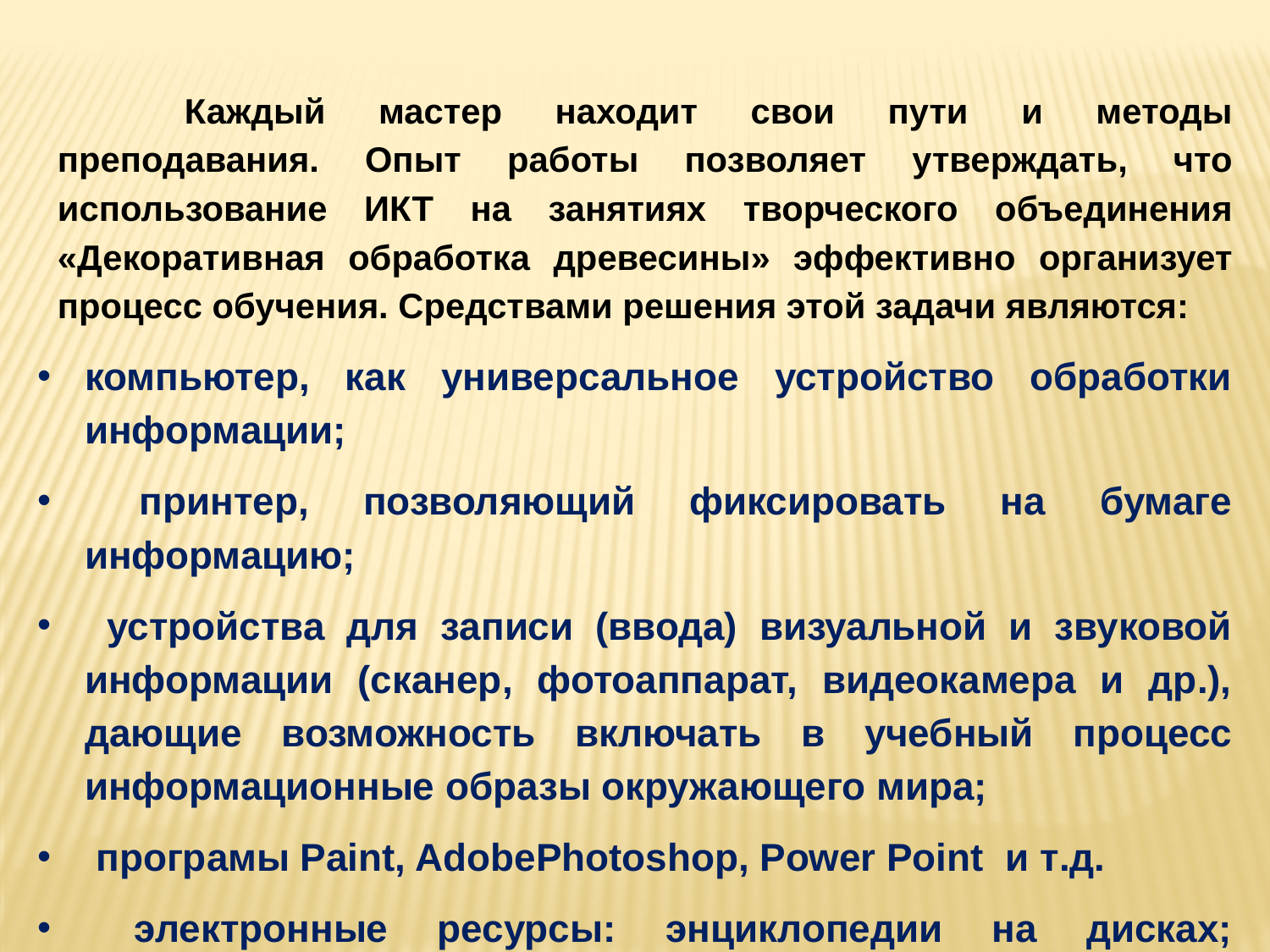

Каждый мастер находит свои пути и методы преподавания. Опыт работы позволяет утверждать, что использование ИКТ на занятиях творческого объединения «Декоративная обработка древесины» эффективно организует процесс обучения. Средствами решения этой задачи являются:
компьютер, как универсальное устройство обработки информации;
 принтер, позволяющий фиксировать на бумаге информацию;
 устройства для записи (ввода) визуальной и звуковой информации (сканер, фотоаппарат, видеокамера и др.), дающие возможность включать в учебный процесс информационные образы окружающего мира;
 програмы Paint, AdobePhotoshop, Power Point  и т.д.
 электронные ресурсы: энциклопедии на дисках; информационные сайты и поисковые системы Интернета.